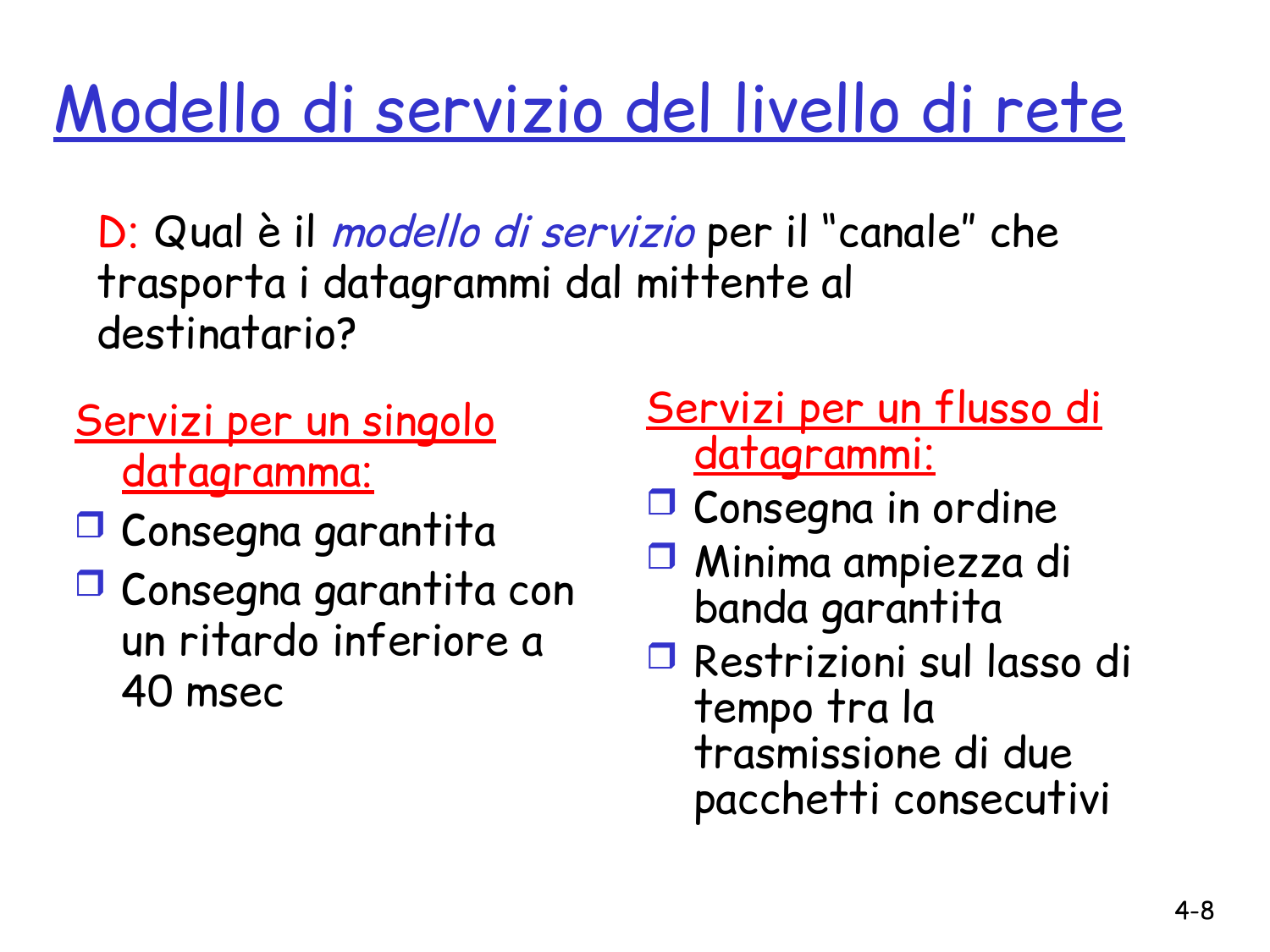

# Modello di servizio del livello di rete
D: Qual è il modello di servizio per il “canale” che trasporta i datagrammi dal mittente al destinatario?
Servizi per un flusso di datagrammi:
Consegna in ordine
Minima ampiezza di banda garantita
Restrizioni sul lasso di tempo tra la trasmissione di due pacchetti consecutivi
Servizi per un singolo datagramma:
Consegna garantita
Consegna garantita con un ritardo inferiore a 40 msec
4-8